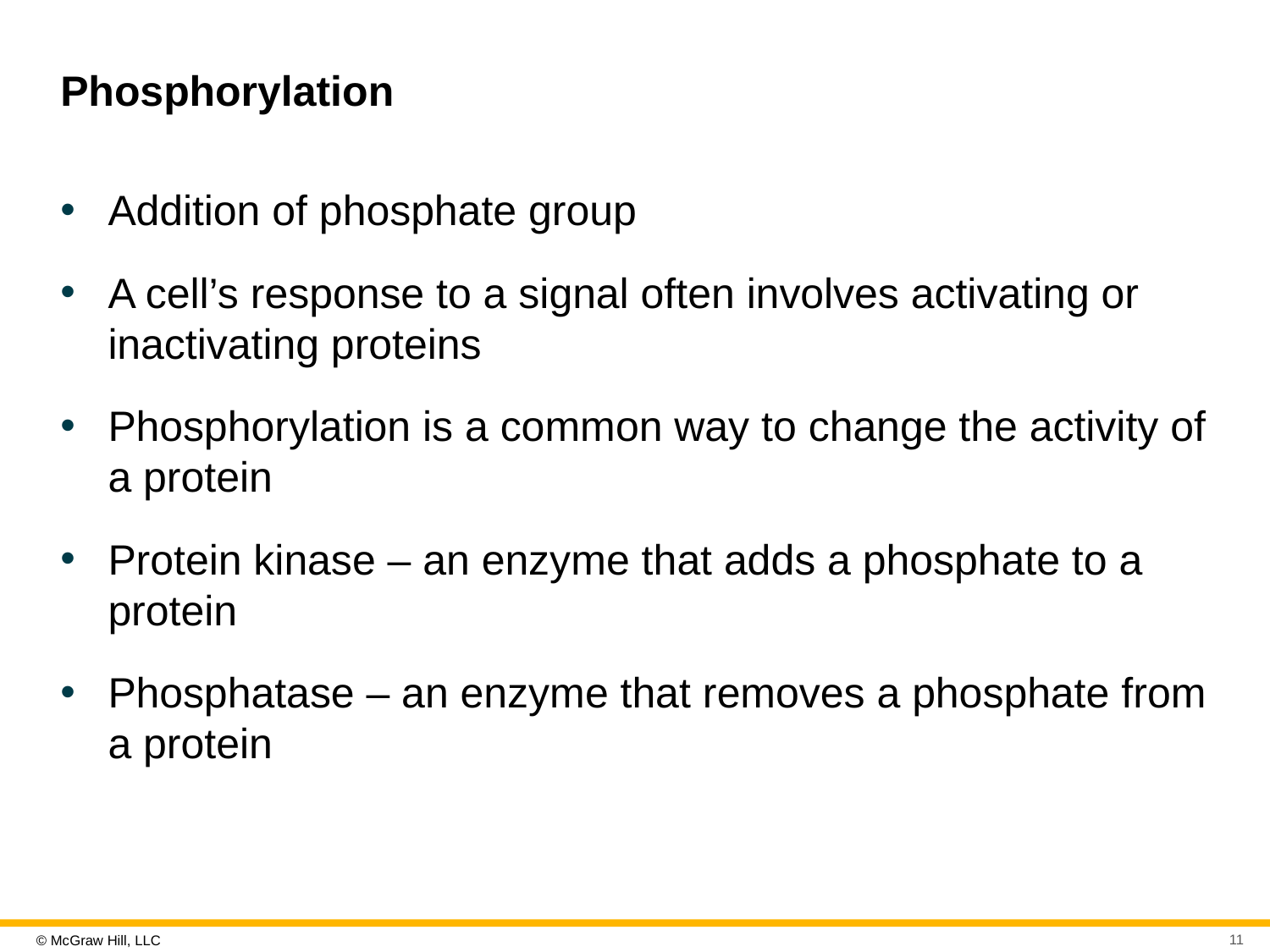

# Phosphorylation
Addition of phosphate group
A cell’s response to a signal often involves activating or inactivating proteins
Phosphorylation is a common way to change the activity of a protein
Protein kinase – an enzyme that adds a phosphate to a protein
Phosphatase – an enzyme that removes a phosphate from a protein
11